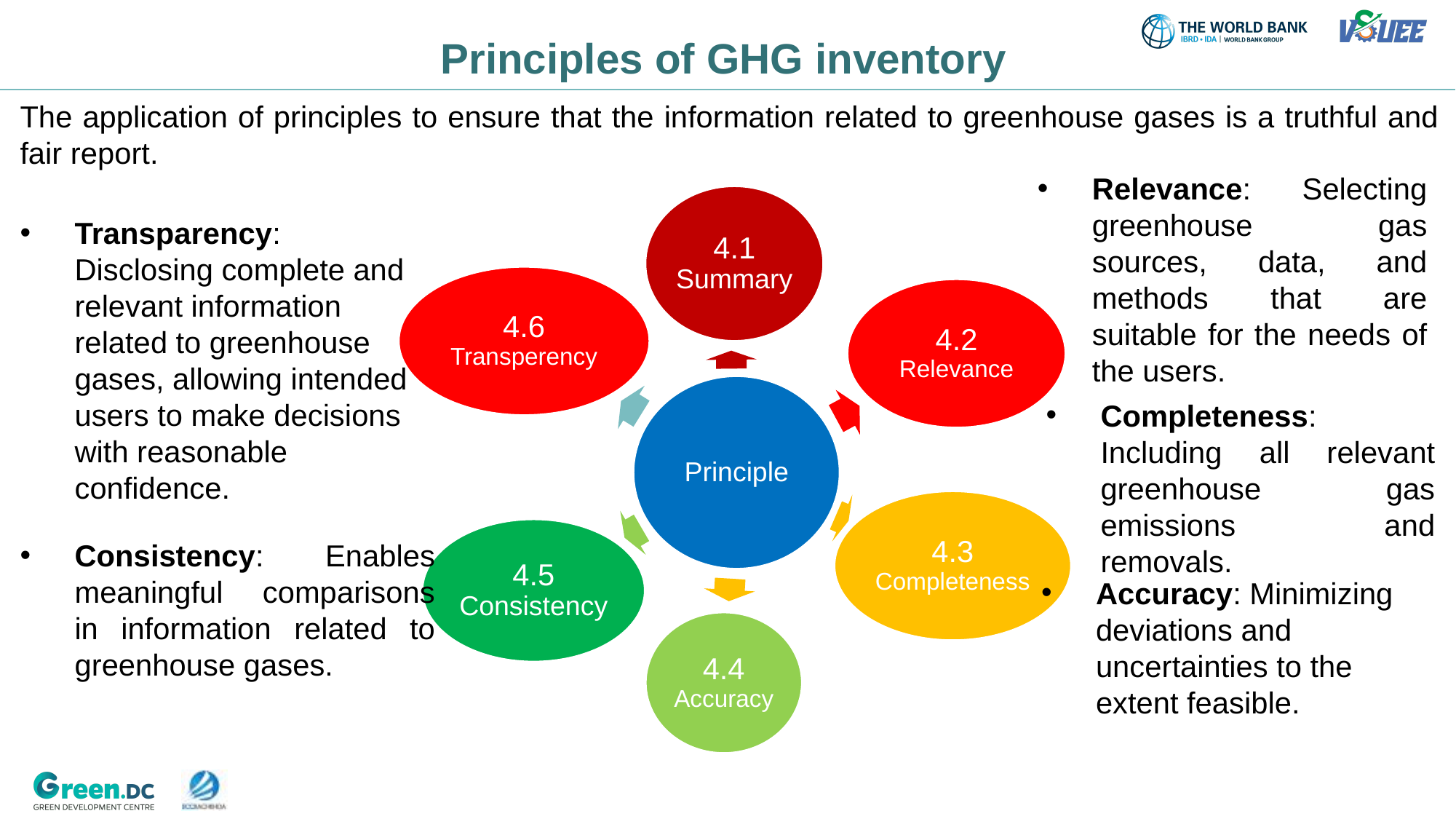

Principles of GHG inventory
The application of principles to ensure that the information related to greenhouse gases is a truthful and fair report.
Relevance: Selecting greenhouse gas sources, data, and methods that are suitable for the needs of the users.

4.1 Summary

4.6 Transperency
4.2 Relevance

Principle

4.3 Completeness

4.5 Consistency

4.4 Accuracy
Transparency: Disclosing complete and relevant information related to greenhouse gases, allowing intended users to make decisions with reasonable confidence.
Completeness: Including all relevant greenhouse gas emissions and removals.
Consistency: Enables meaningful comparisons in information related to greenhouse gases.
Accuracy: Minimizing deviations and uncertainties to the extent feasible.